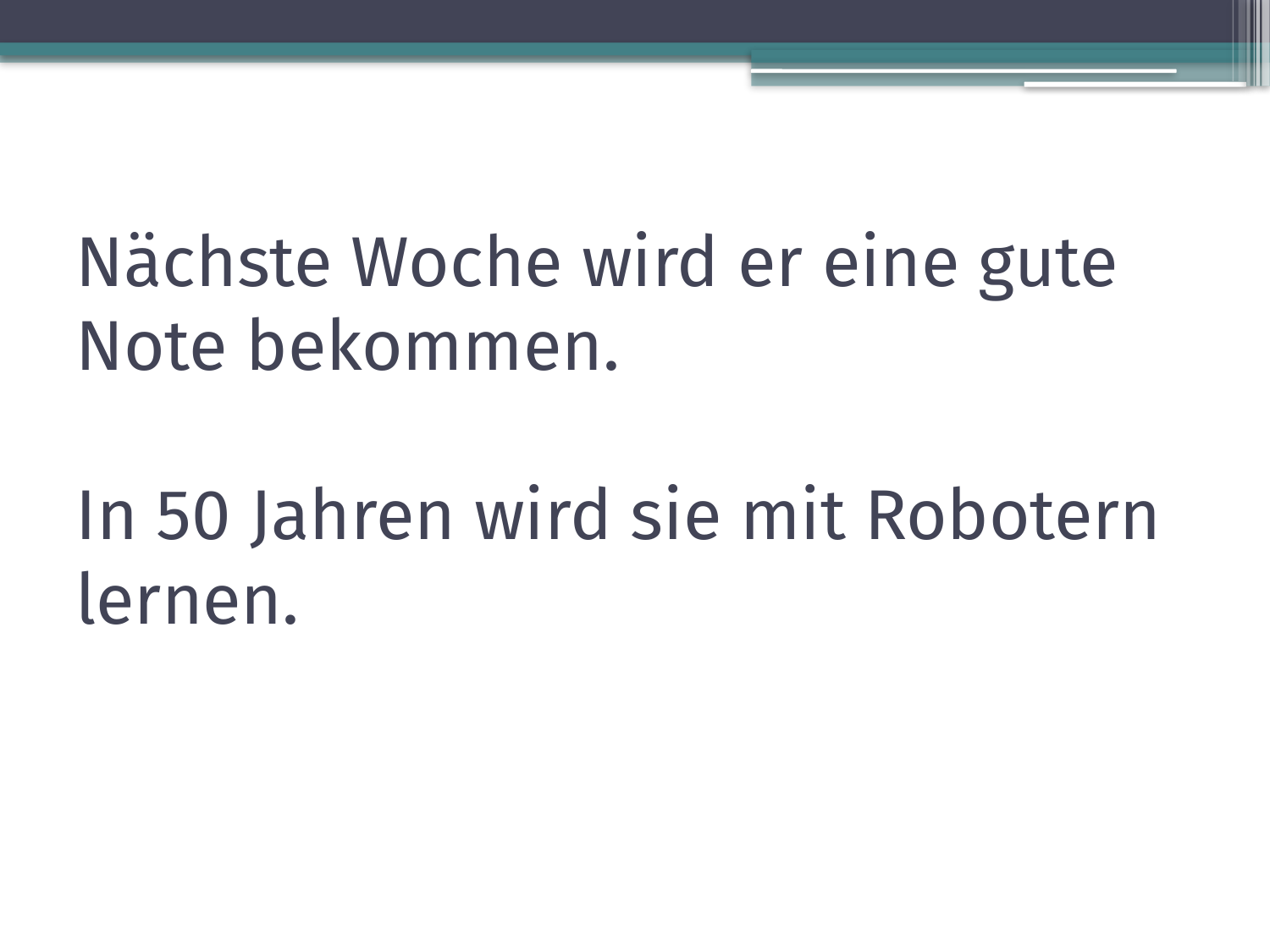

# Nächste Woche wird er eine gute Note bekommen. In 50 Jahren wird sie mit Robotern lernen.